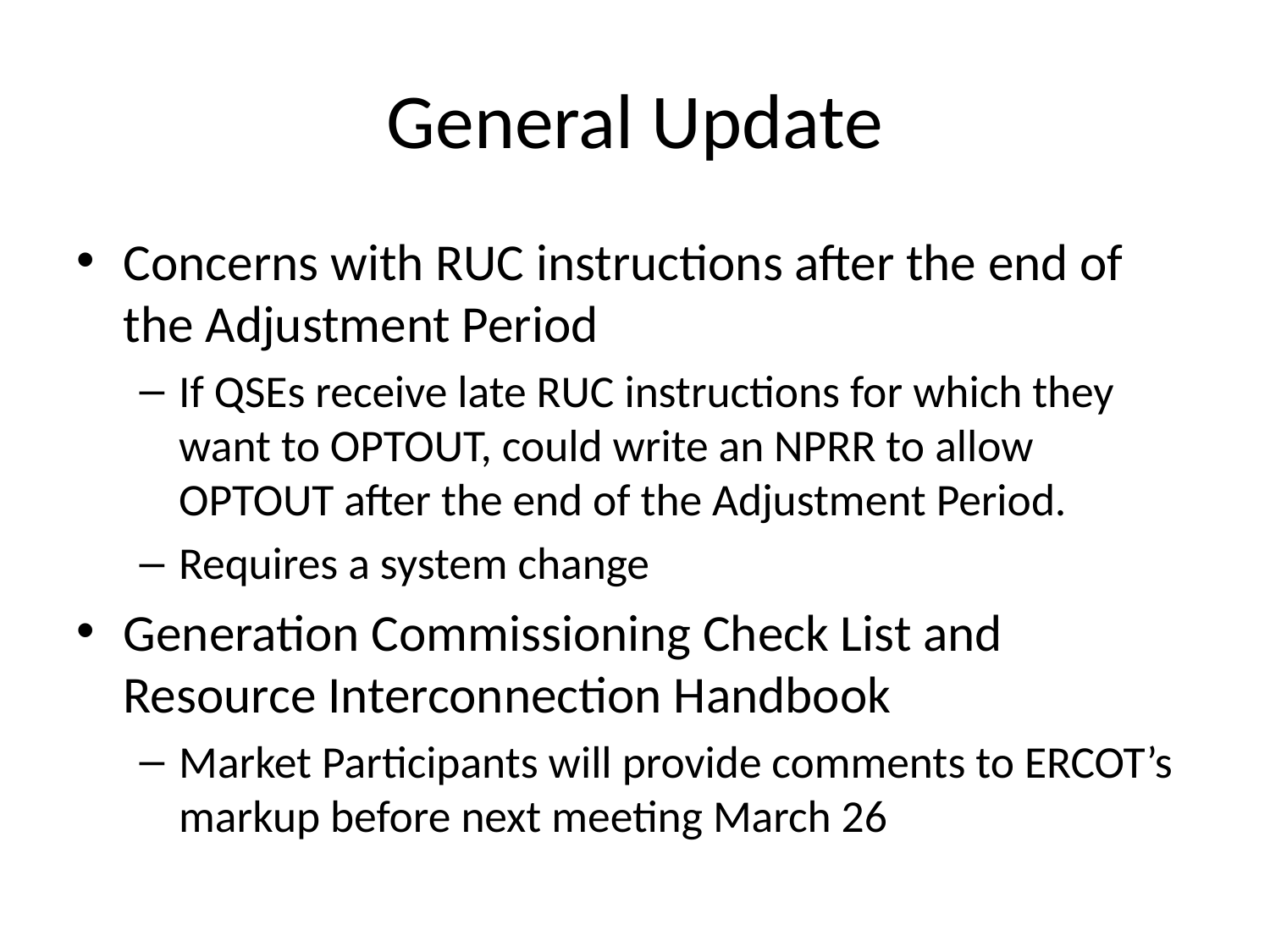

# General Update
Concerns with RUC instructions after the end of the Adjustment Period
If QSEs receive late RUC instructions for which they want to OPTOUT, could write an NPRR to allow OPTOUT after the end of the Adjustment Period.
Requires a system change
Generation Commissioning Check List and Resource Interconnection Handbook
Market Participants will provide comments to ERCOT’s markup before next meeting March 26